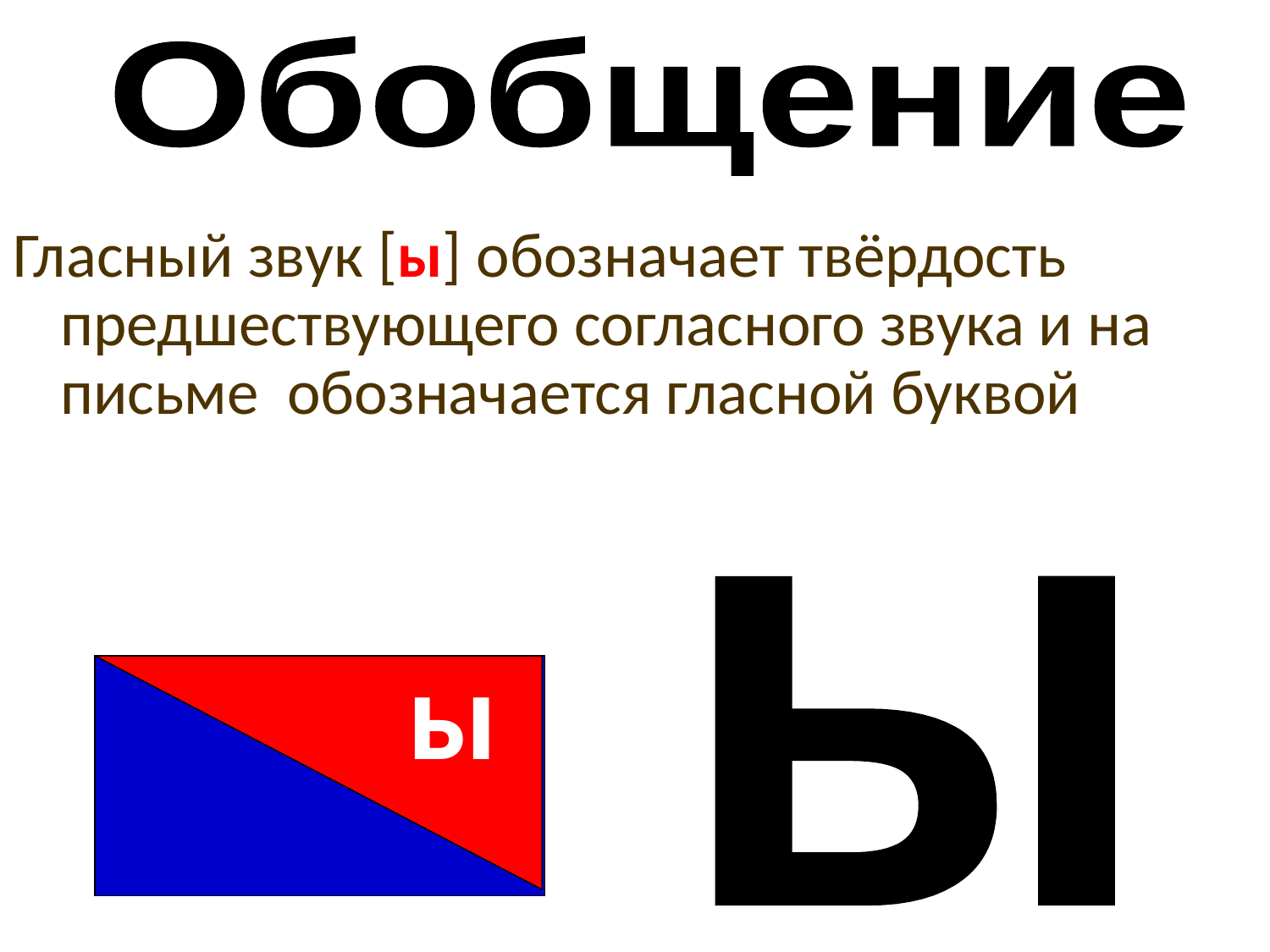

Обобщение
Гласный звук [ы] обозначает твёрдость предшествующего согласного звука и на письме  обозначается гласной буквой
ы
ы